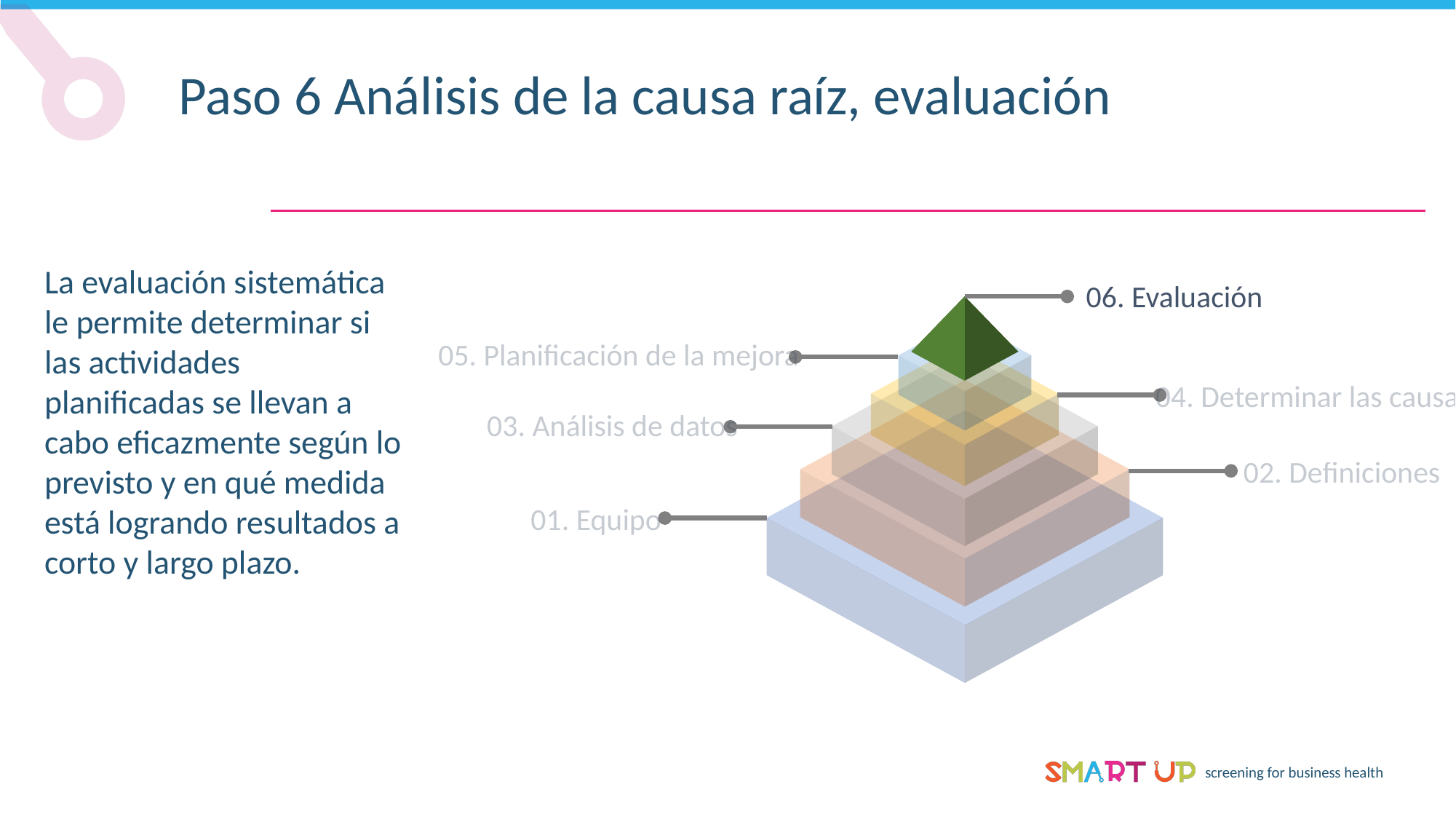

Paso 6 Análisis de la causa raíz, evaluación
La evaluación sistemática le permite determinar si las actividades planificadas se llevan a cabo eficazmente según lo previsto y en qué medida está logrando resultados a corto y largo plazo.

06. Evaluación

05. Planificación de la mejora

04. Determinar las causas

03. Análisis de datos

02. Definiciones

01. Equipo